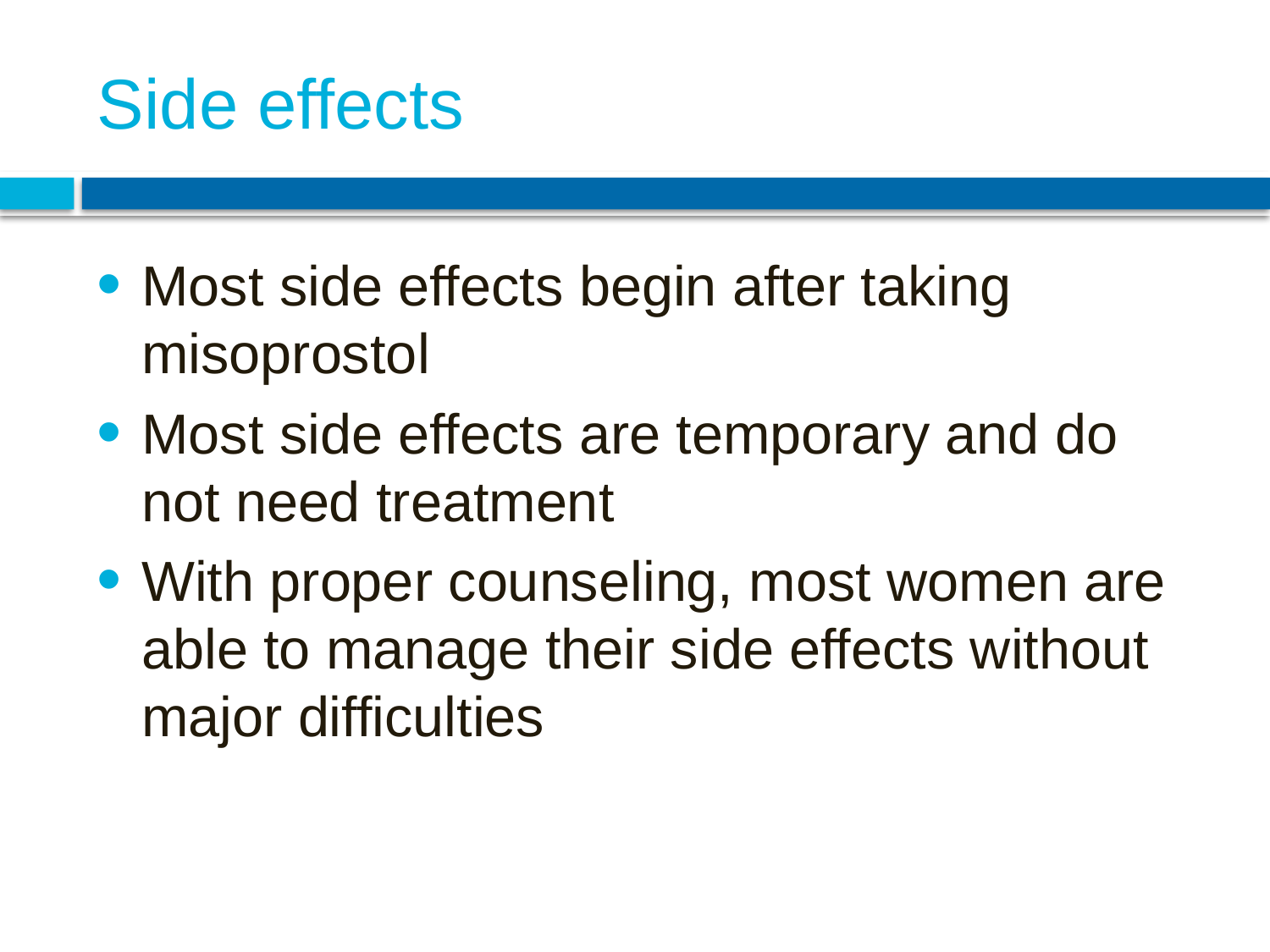

# Side effects
Most side effects begin after taking misoprostol
Most side effects are temporary and do not need treatment
With proper counseling, most women are able to manage their side effects without major difficulties